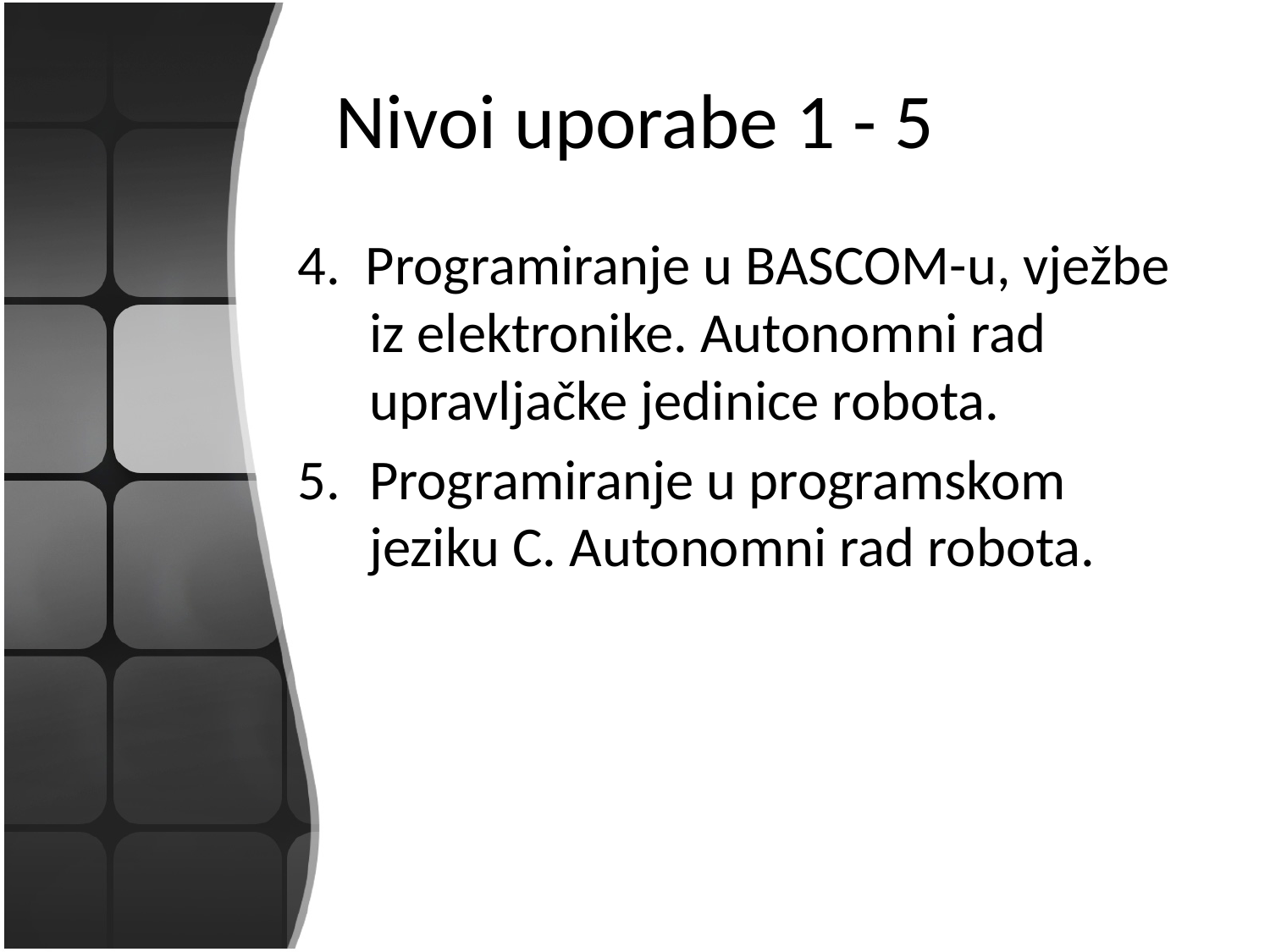

# Nivoi uporabe 1 - 5
4.  Programiranje u BASCOM-u, vježbe iz elektronike. Autonomni rad upravljačke jedinice robota.
Programiranje u programskom jeziku C. Autonomni rad robota.